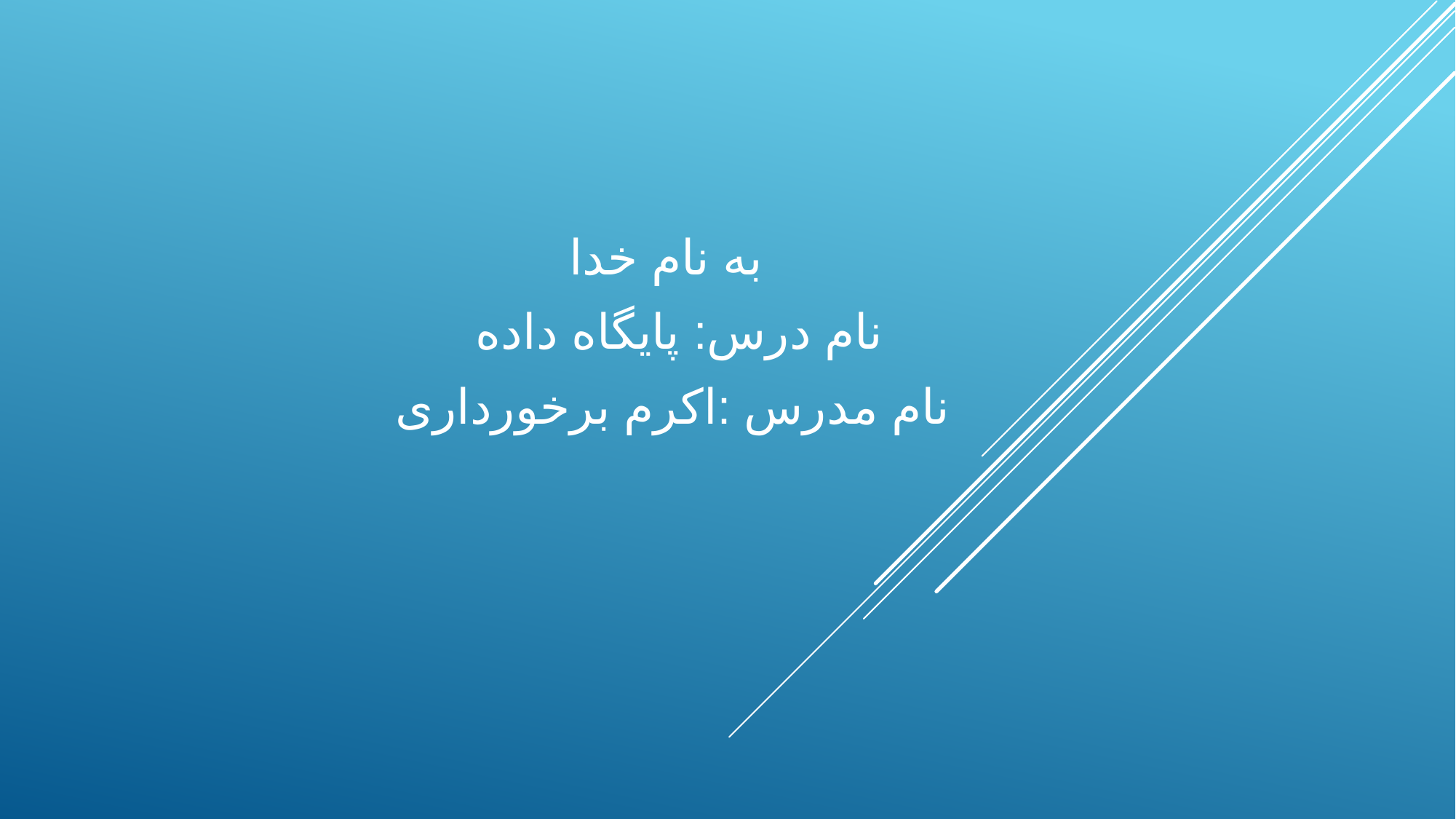

#
 به نام خدا
نام درس: پایگاه داده
نام مدرس :اکرم برخورداری